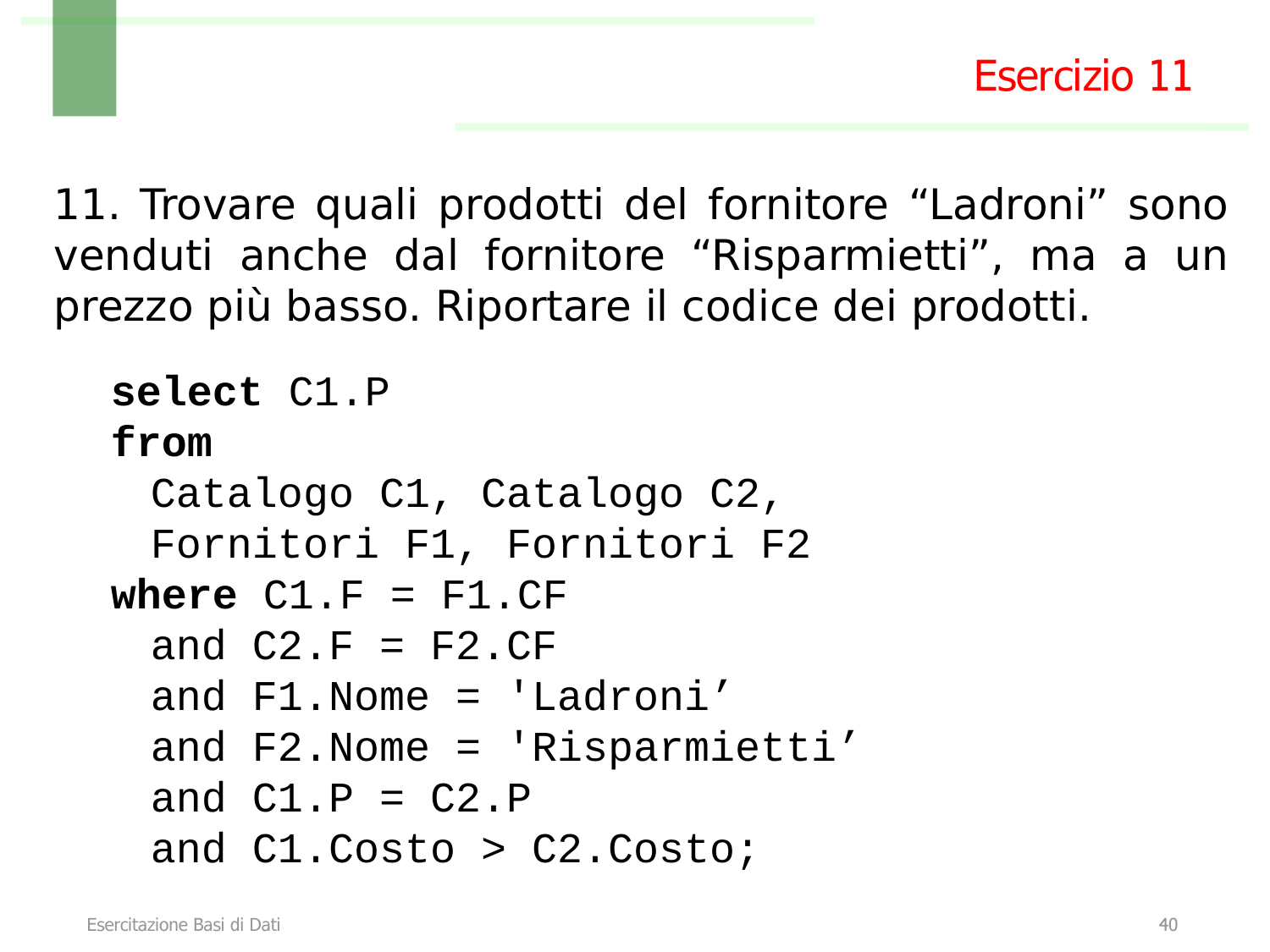

Esercizio 11
11. Trovare quali prodotti del fornitore “Ladroni” sono venduti anche dal fornitore “Risparmietti”, ma a un prezzo più basso. Riportare il codice dei prodotti.

select C1.P
from
	Catalogo C1, Catalogo C2,
	Fornitori F1, Fornitori F2
where C1.F = F1.CF
	and C2.F = F2.CF
	and F1.Nome = 'Ladroni’
	and F2.Nome = 'Risparmietti’
	and C1.P = C2.P
	and C1.Costo > C2.Costo;